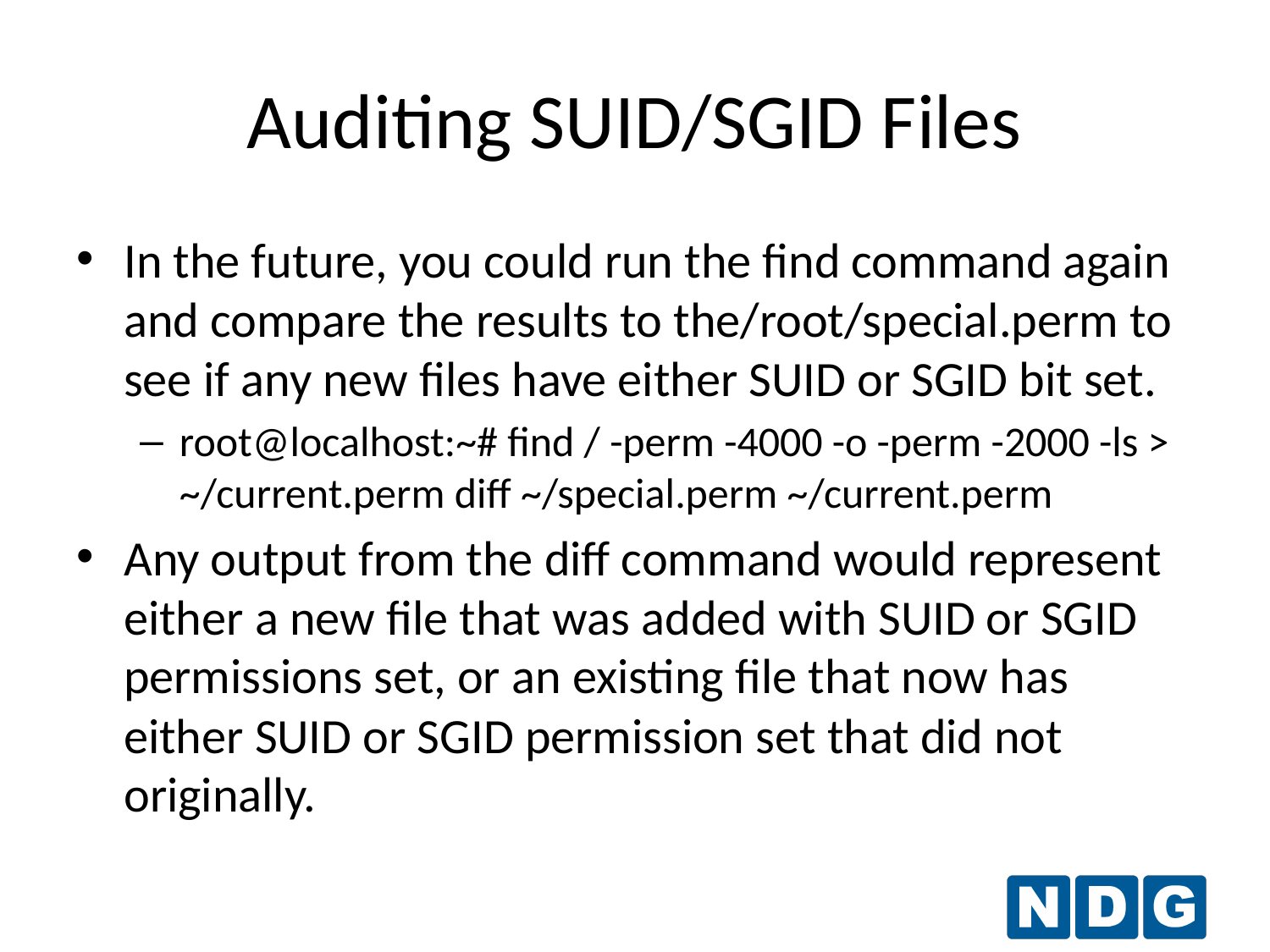

# Auditing SUID/SGID Files
In the future, you could run the find command again and compare the results to the/root/special.perm to see if any new files have either SUID or SGID bit set.
root@localhost:~# find / -perm -4000 -o -perm -2000 -ls > ~/current.perm diff ~/special.perm ~/current.perm
Any output from the diff command would represent either a new file that was added with SUID or SGID permissions set, or an existing file that now has either SUID or SGID permission set that did not originally.